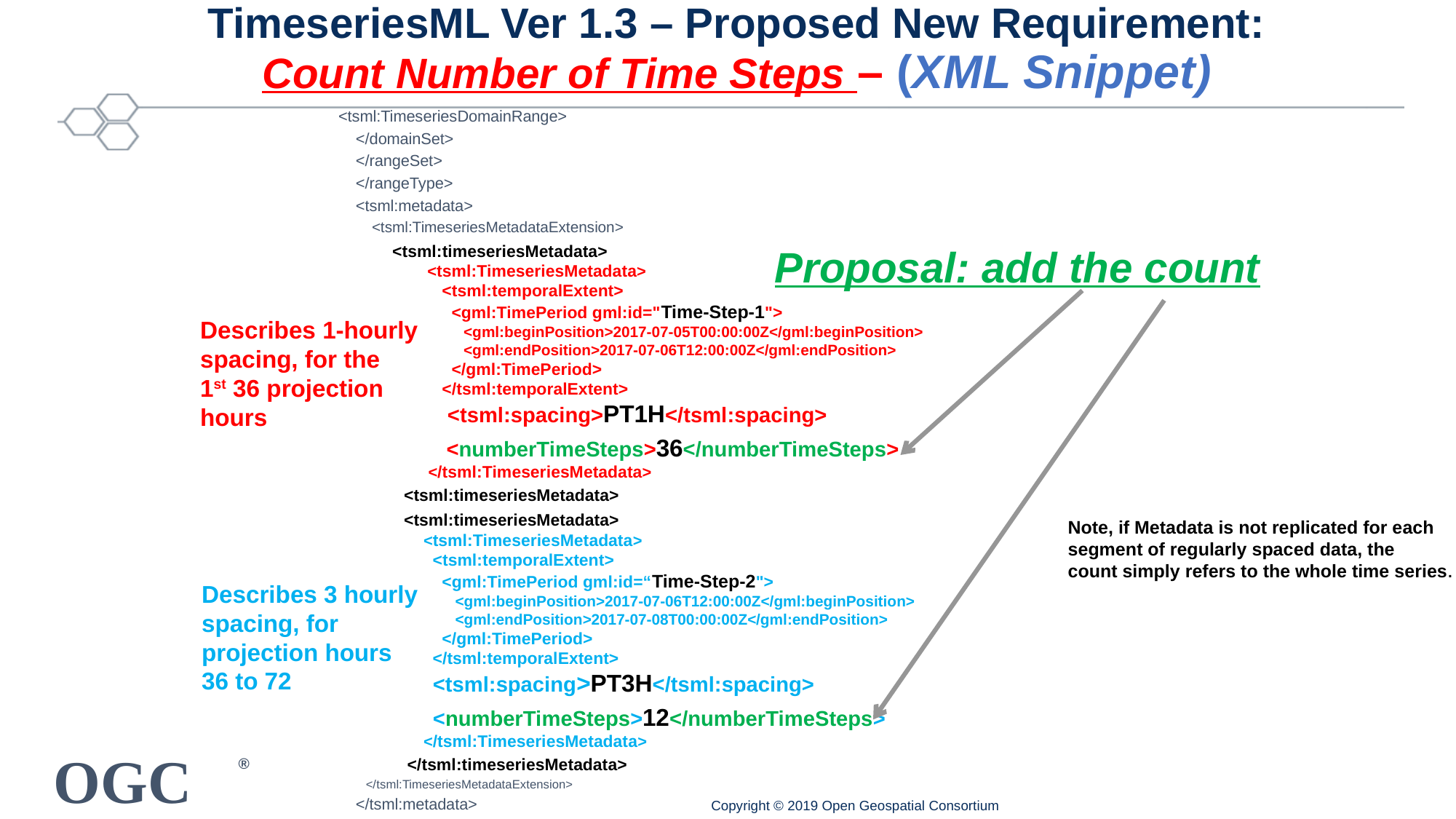

# TimeseriesML Ver 1.3 – Proposed New Requirement: Count Number of Time Steps – (XML Snippet)

<tsml:TimeseriesDomainRange>
    </domainSet>
    </rangeSet>
    </rangeType>
    <tsml:metadata>
        <tsml:TimeseriesMetadataExtension>
                                 <tsml:timeseriesMetadata>
                   <tsml:TimeseriesMetadata>
                      <tsml:temporalExtent>
                        <gml:TimePeriod gml:id="Time-Step-1">
                              <gml:beginPosition>2017-07-05T00:00:00Z</gml:beginPosition>
                              <gml:endPosition>2017-07-06T12:00:00Z</gml:endPosition>
                        </gml:TimePeriod>
                      </tsml:temporalExtent>
                      <tsml:spacing>PT1H</tsml:spacing>
                  <numberTimeSteps>36</numberTimeSteps>
                   </tsml:TimeseriesMetadata>
               <tsml:timeseriesMetadata>
               <tsml:timeseriesMetadata>
                  <tsml:TimeseriesMetadata>
                    <tsml:temporalExtent>
                      <gml:TimePeriod gml:id=“Time-Step-2">
                            <gml:beginPosition>2017-07-06T12:00:00Z</gml:beginPosition>
                            <gml:endPosition>2017-07-08T00:00:00Z</gml:endPosition>
                      </gml:TimePeriod>
                    </tsml:temporalExtent>
                    <tsml:spacing>PT3H</tsml:spacing>
                    <numberTimeSteps>12</numberTimeSteps>
                  </tsml:TimeseriesMetadata>
                   </tsml:timeseriesMetadata>
        </tsml:TimeseriesMetadataExtension>
    </tsml:metadata>
Proposal: add the count
Describes 1-hourly
spacing, for the
1st 36 projection
hours
Note, if Metadata is not replicated for each
segment of regularly spaced data, the
count simply refers to the whole time series.
Describes 3 hourly
spacing, for
projection hours
36 to 72
Copyright © 2019 Open Geospatial Consortium